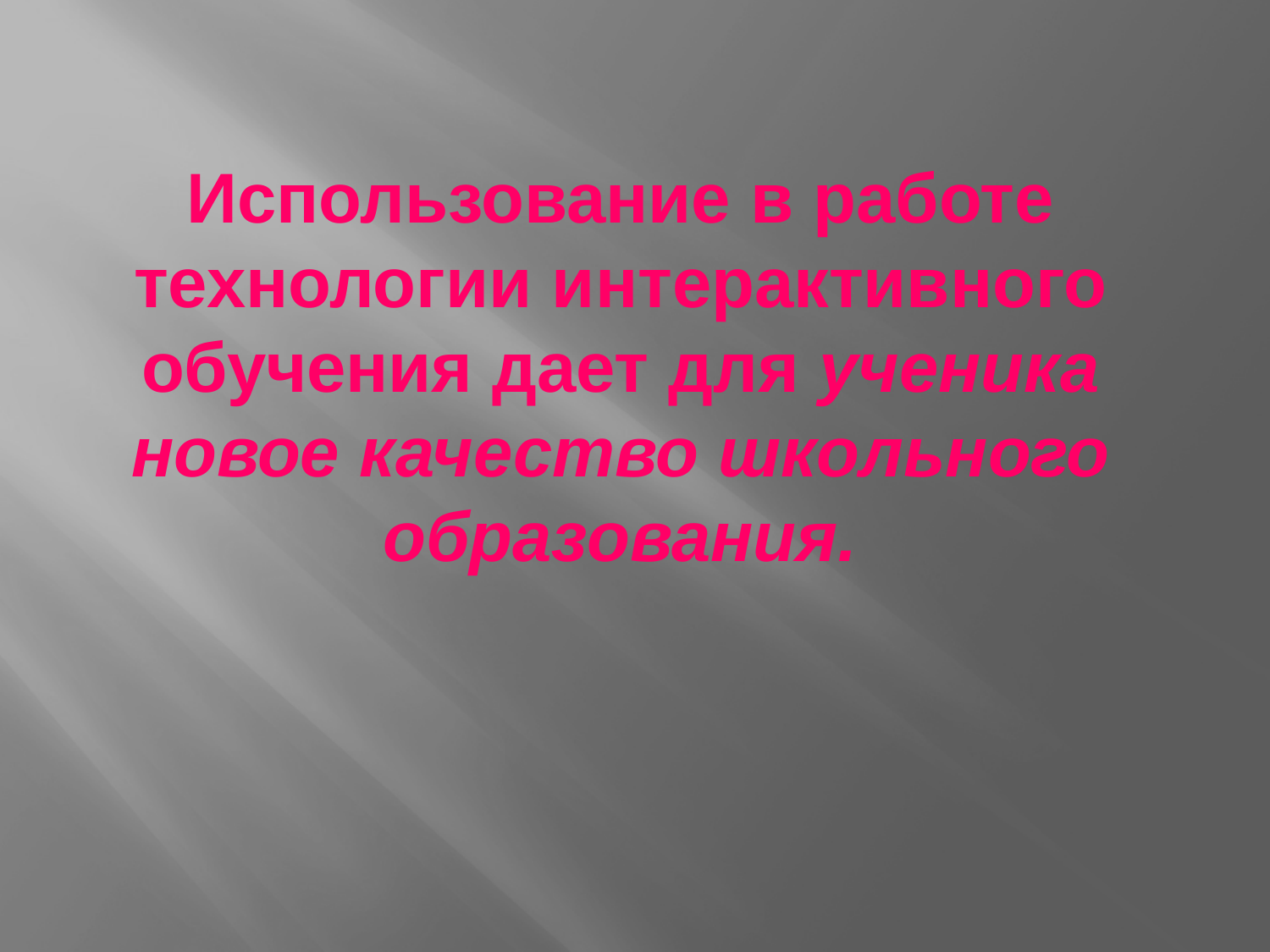

# Использование в работе технологии интерактивного обучения дает для ученика новое качество школьного образования.